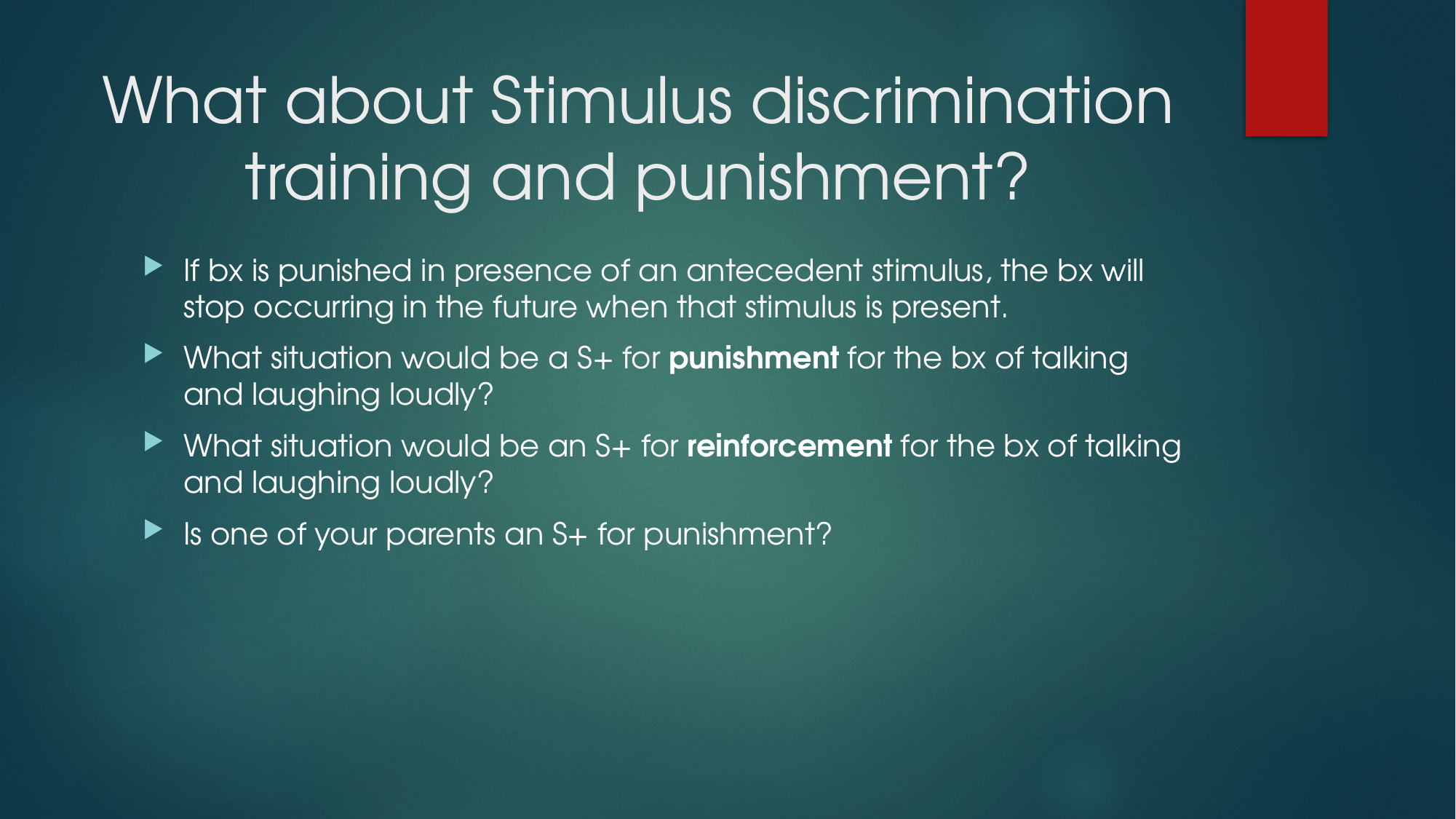

# What about Stimulus discrimination training and punishment?
If bx is punished in presence of an antecedent stimulus, the bx will stop occurring in the future when that stimulus is present.
What situation would be a S+ for punishment for the bx of talking and laughing loudly?
What situation would be an S+ for reinforcement for the bx of talking and laughing loudly?
Is one of your parents an S+ for punishment?